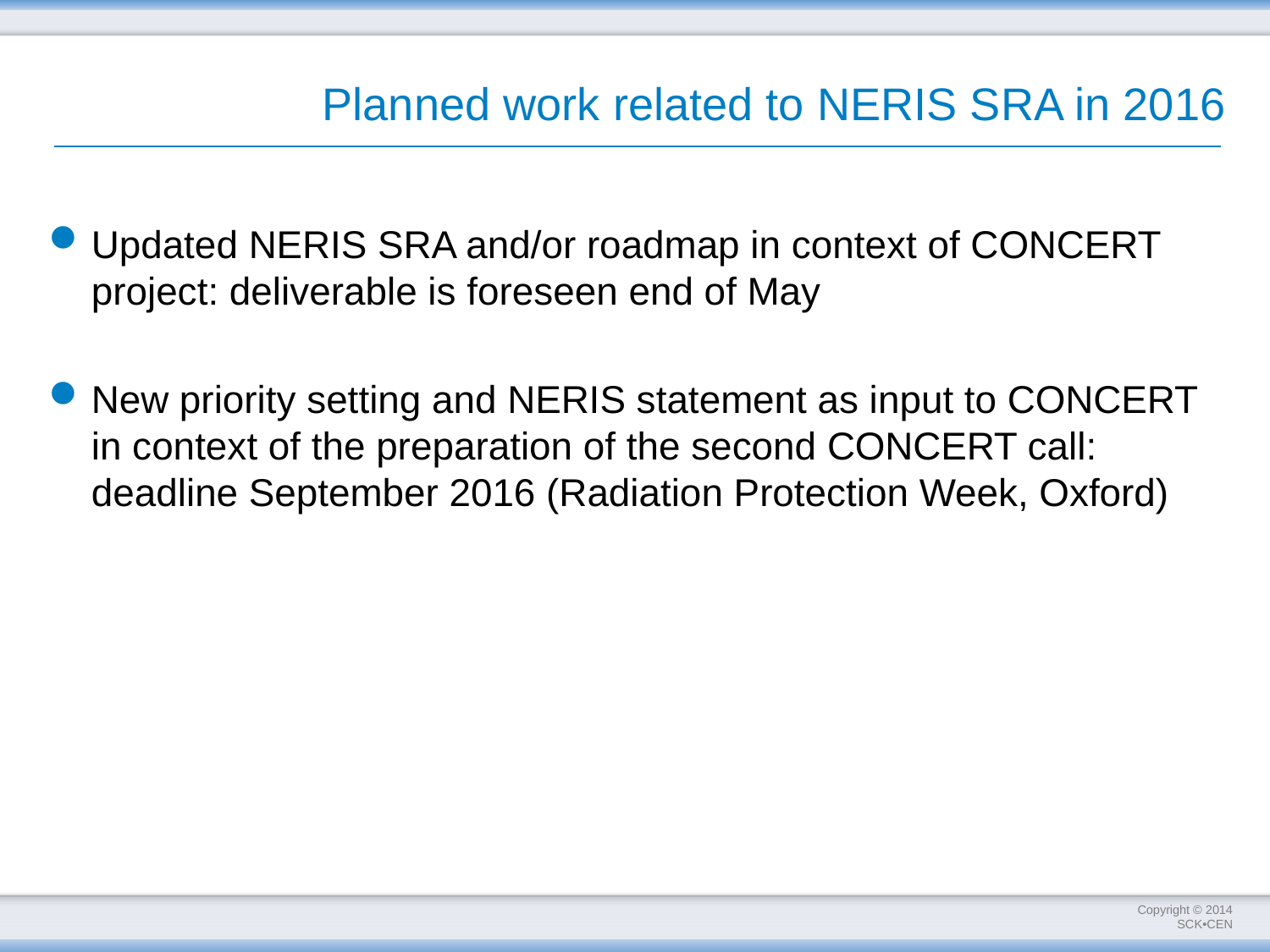

# Planned work related to NERIS SRA in 2016

Updated NERIS SRA and/or roadmap in context of CONCERT project: deliverable is foreseen end of May

New priority setting and NERIS statement as input to CONCERT in context of the preparation of the second CONCERT call: deadline September 2016 (Radiation Protection Week, Oxford)